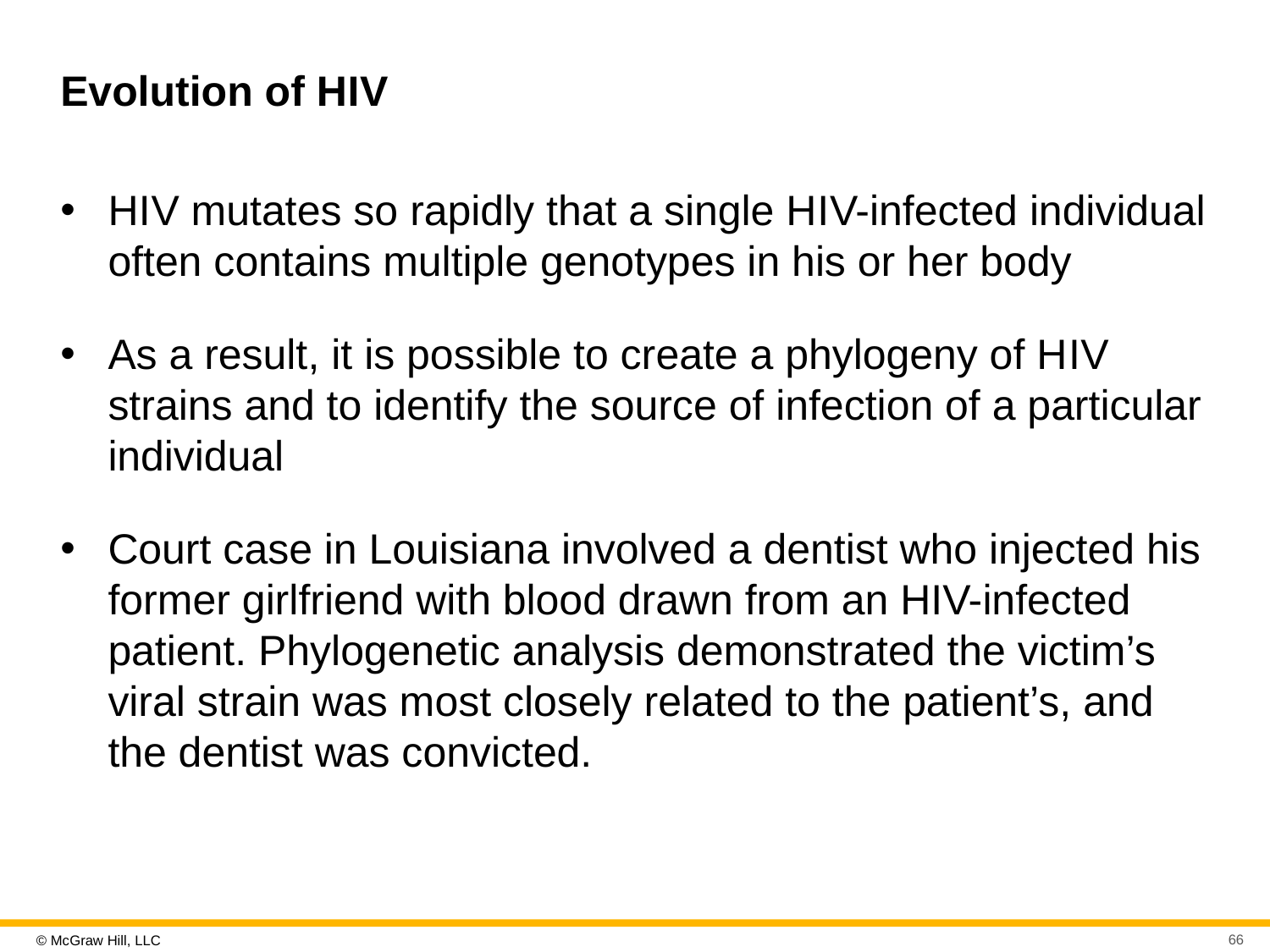

# Evolution of H I V
H I V mutates so rapidly that a single H I V-infected individual often contains multiple genotypes in his or her body
As a result, it is possible to create a phylogeny of H I V strains and to identify the source of infection of a particular individual
Court case in Louisiana involved a dentist who injected his former girlfriend with blood drawn from an HIV-infected patient. Phylogenetic analysis demonstrated the victim’s viral strain was most closely related to the patient’s, and the dentist was convicted.
66